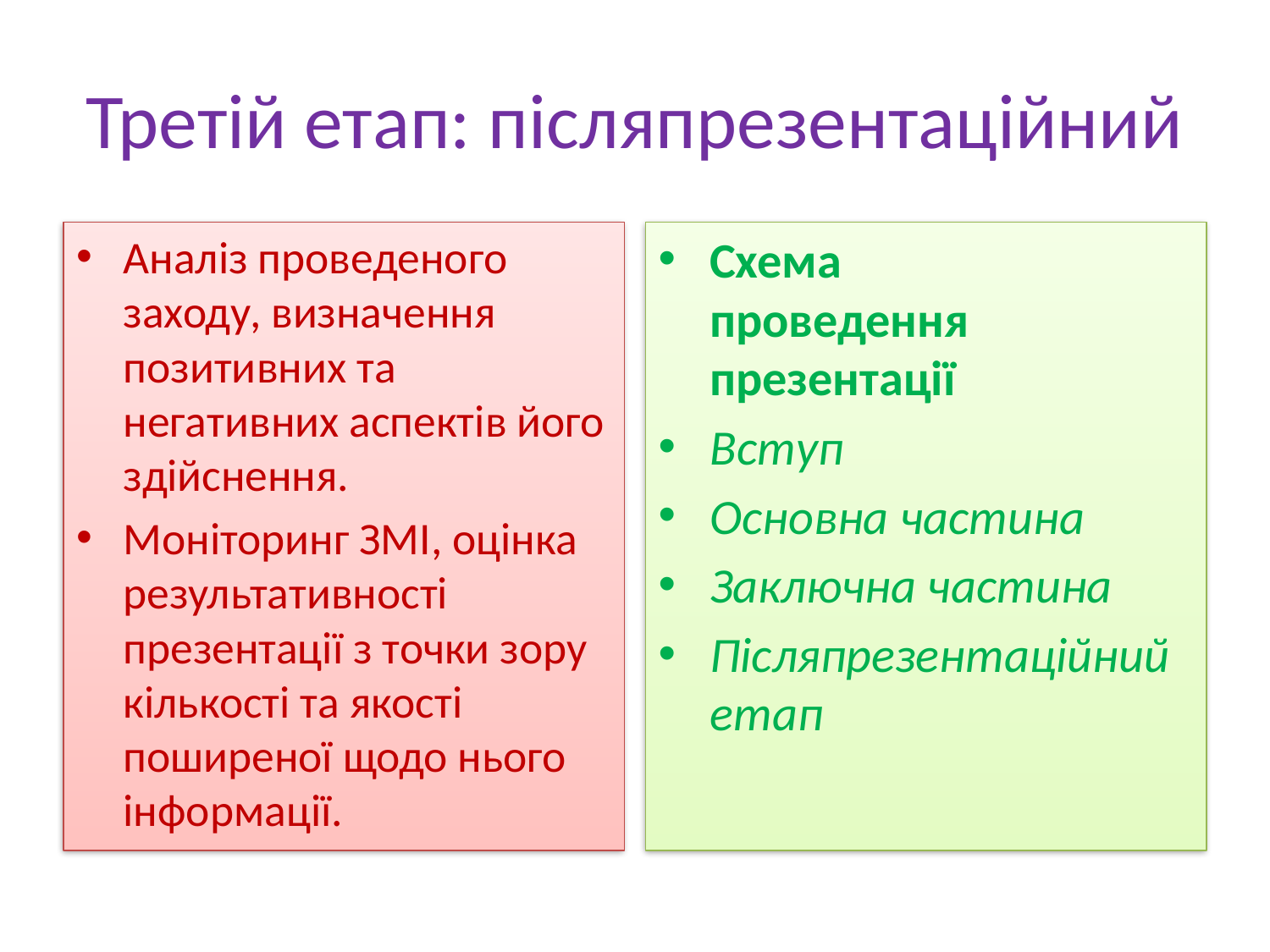

# Третій етап: післяпрезентаційний
Аналіз проведеного заходу, визначення позитивних та негативних аспектів його здійснення.
Моніторинг ЗМІ, оцінка результативності презентації з точки зору кількості та якості поширеної щодо нього інформації.
Схема
проведення презентації
Вступ
Основна частина
Заключна частина
Післяпрезентаційний етап